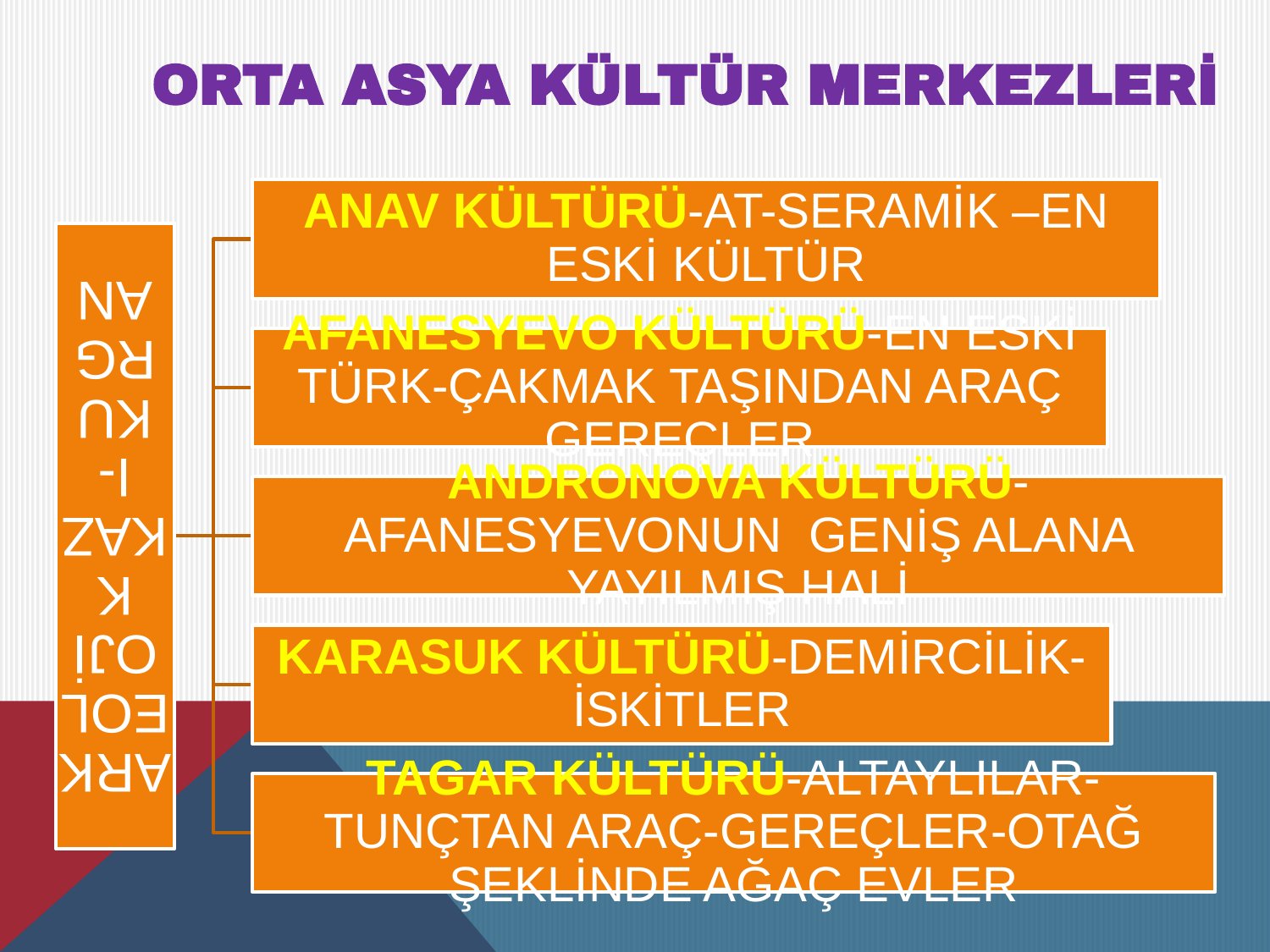

ORTA ASYA KÜLTÜR MERKEZLERİ

ARKEOLOJİK KAZI-KURGAN
ANAV KÜLTÜRÜ-AT-SERAMİK –EN ESKİ KÜLTÜR
AFANESYEVO KÜLTÜRÜ-EN ESKİ TÜRK-ÇAKMAK TAŞINDAN ARAÇ GEREÇLER
ANDRONOVA KÜLTÜRÜ-AFANESYEVONUN  GENİŞ ALANA YAYILMIŞ HALİ
KARASUK KÜLTÜRÜ-DEMİRCİLİK-İSKİTLER
TAGAR KÜLTÜRÜ-ALTAYLILAR-TUNÇTAN ARAÇ-GEREÇLER-OTAĞ ŞEKLİNDE AĞAÇ EVLER